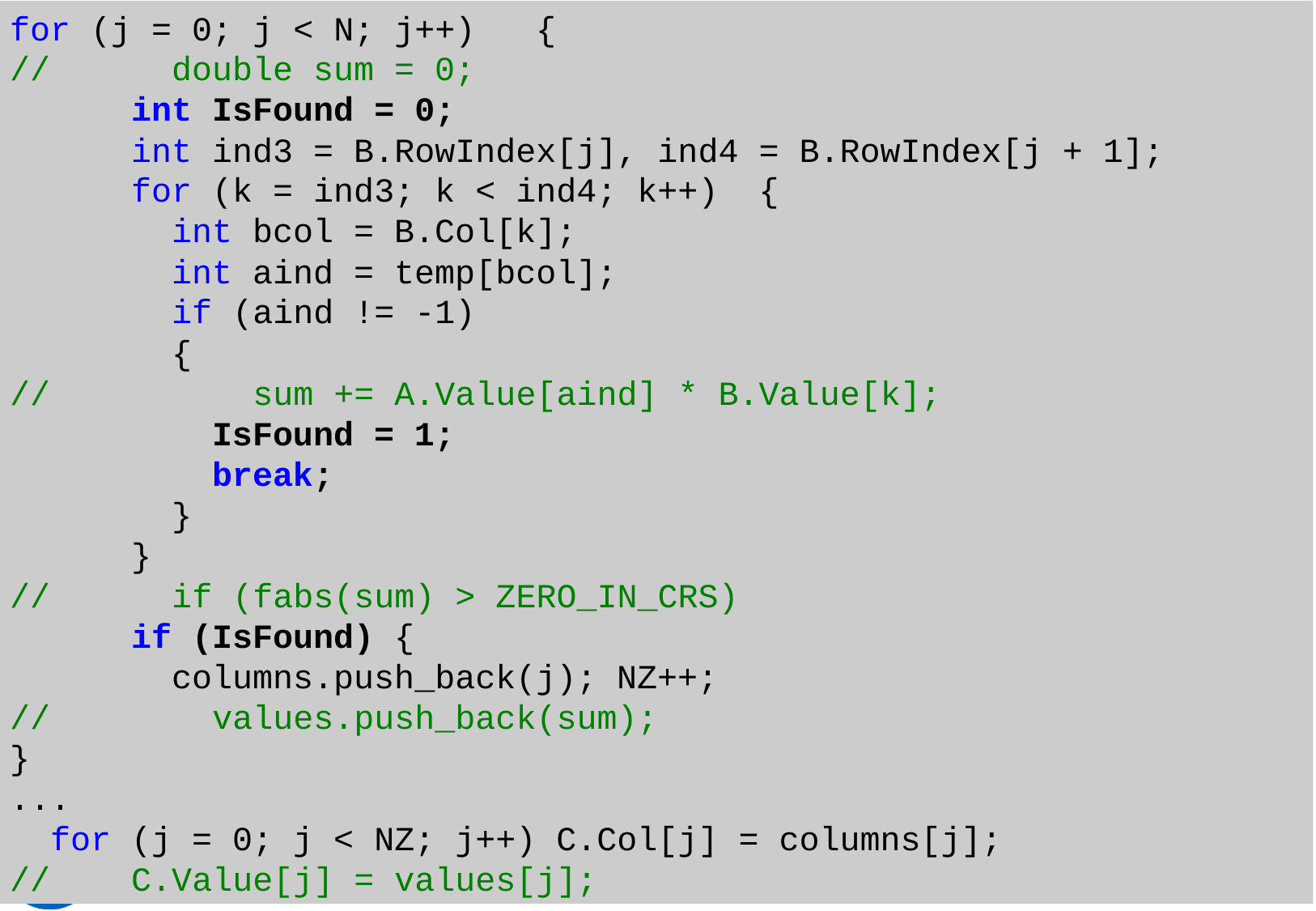

for (j = 0; j < N; j++)   {
//      double sum = 0;
      int IsFound = 0;
      int ind3 = B.RowIndex[j], ind4 = B.RowIndex[j + 1];
	for (k = ind3; k < ind4; k++)  {
        int bcol = B.Col[k];
        int aind = temp[bcol];
        if (aind != -1)
        {
//          sum += A.Value[aind] * B.Value[k];
          IsFound = 1;
          break;
        }
      }
//      if (fabs(sum) > ZERO_IN_CRS)
      if (IsFound) {
        columns.push_back(j); NZ++;
//        values.push_back(sum);
}
...
  for (j = 0; j < NZ; j++) C.Col[j] = columns[j];
//    C.Value[j] = values[j];
# Двухфазная последовательная реализация…
Sparse matrix multiplication
N. Novgorod, 2014.
91